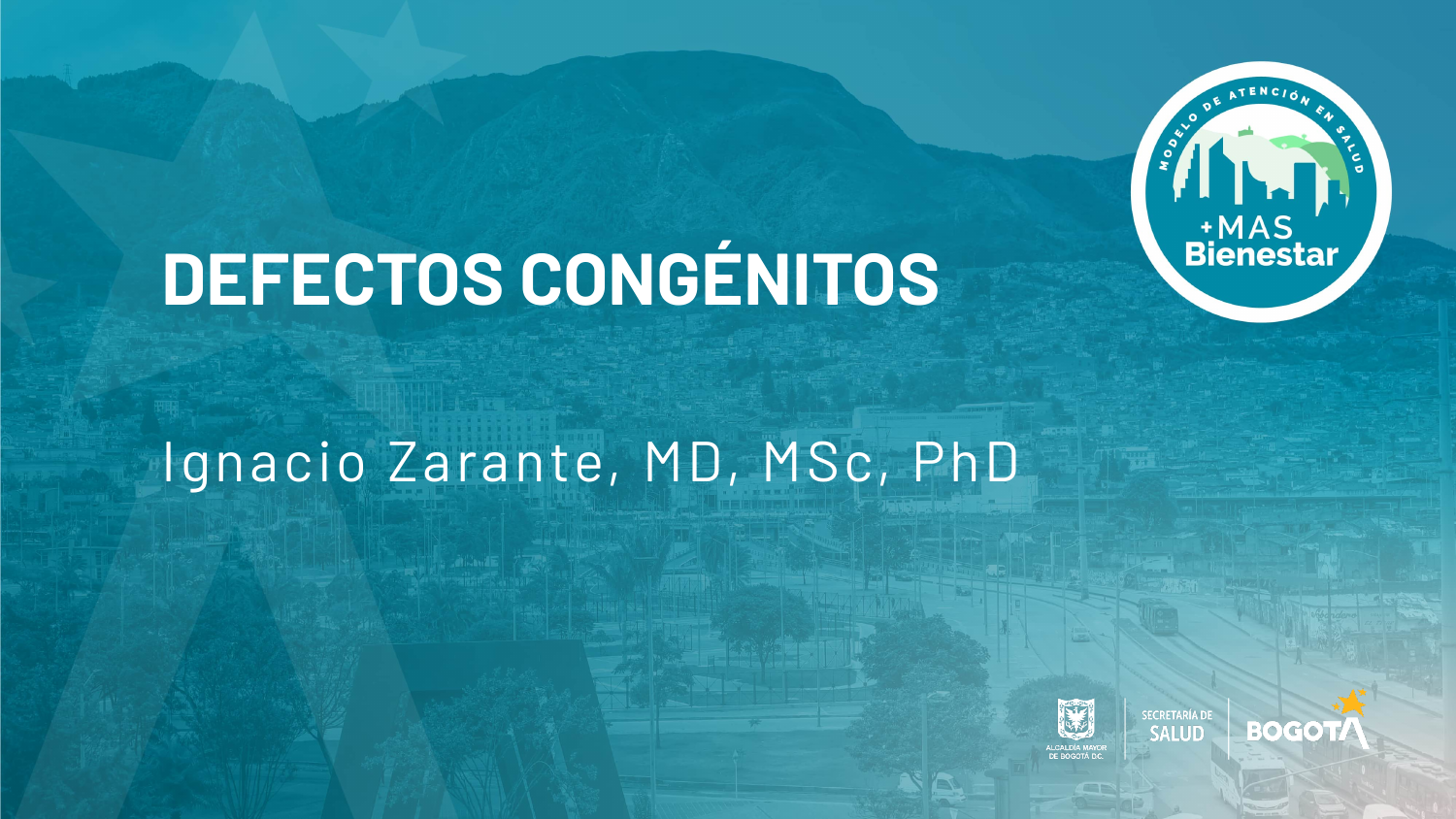

# DEFECTOS CONGÉNITOS
Ignacio Zarante, MD, MSc, PhD